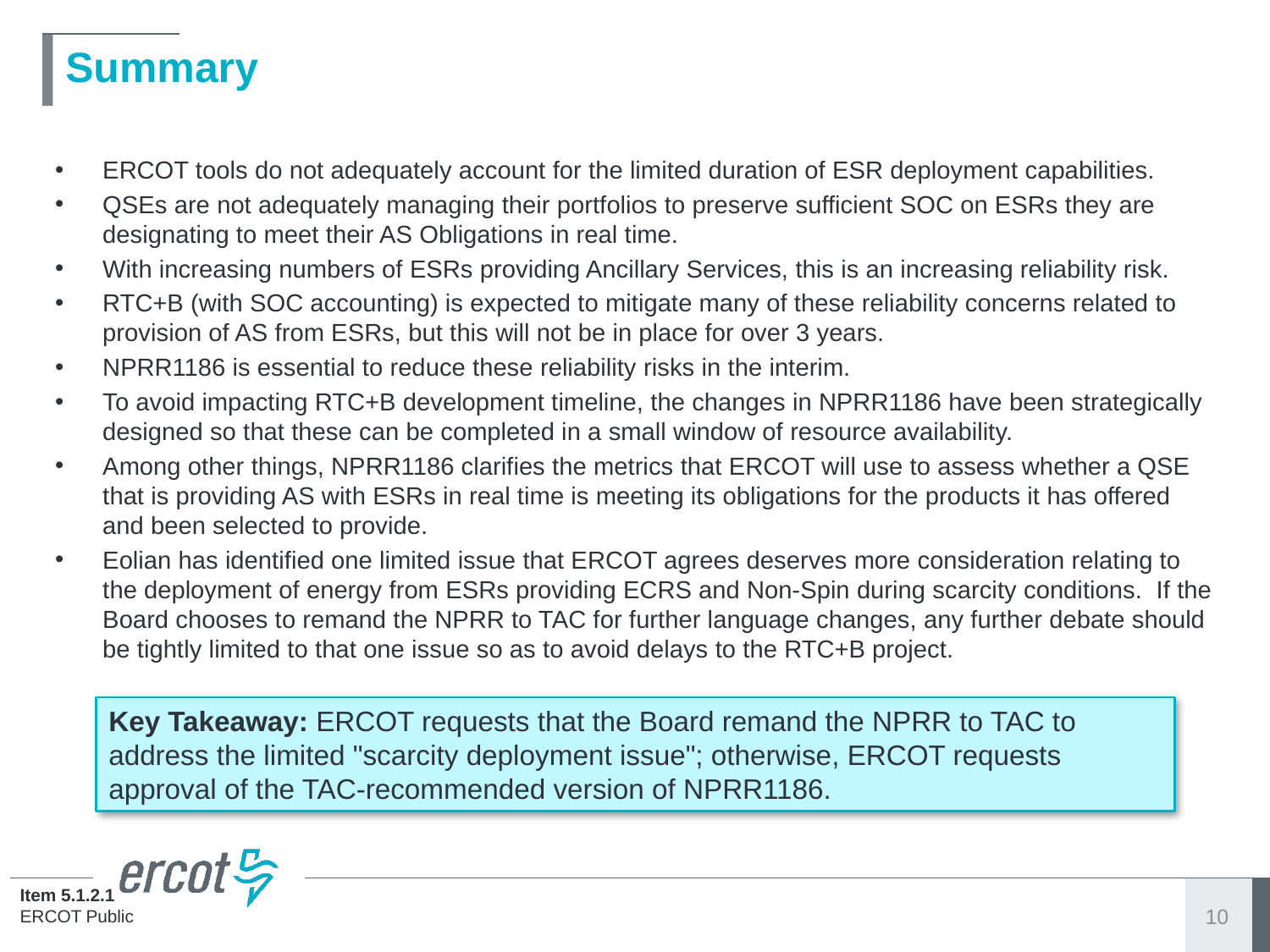

# Summary
ERCOT tools do not adequately account for the limited duration of ESR deployment capabilities.
QSEs are not adequately managing their portfolios to preserve sufficient SOC on ESRs they are designating to meet their AS Obligations in real time.
With increasing numbers of ESRs providing Ancillary Services, this is an increasing reliability risk.
RTC+B (with SOC accounting) is expected to mitigate many of these reliability concerns related to provision of AS from ESRs, but this will not be in place for over 3 years.
NPRR1186 is essential to reduce these reliability risks in the interim.
To avoid impacting RTC+B development timeline, the changes in NPRR1186 have been strategically designed so that these can be completed in a small window of resource availability.
Among other things, NPRR1186 clarifies the metrics that ERCOT will use to assess whether a QSE that is providing AS with ESRs in real time is meeting its obligations for the products it has offered and been selected to provide.
Eolian has identified one limited issue that ERCOT agrees deserves more consideration relating to the deployment of energy from ESRs providing ECRS and Non-Spin during scarcity conditions.  If the Board chooses to remand the NPRR to TAC for further language changes, any further debate should be tightly limited to that one issue so as to avoid delays to the RTC+B project.

Key Takeaway: ERCOT requests that the Board remand the NPRR to TAC to address the limited "scarcity deployment issue"; otherwise, ERCOT requests approval of the TAC-recommended version of NPRR1186.
10